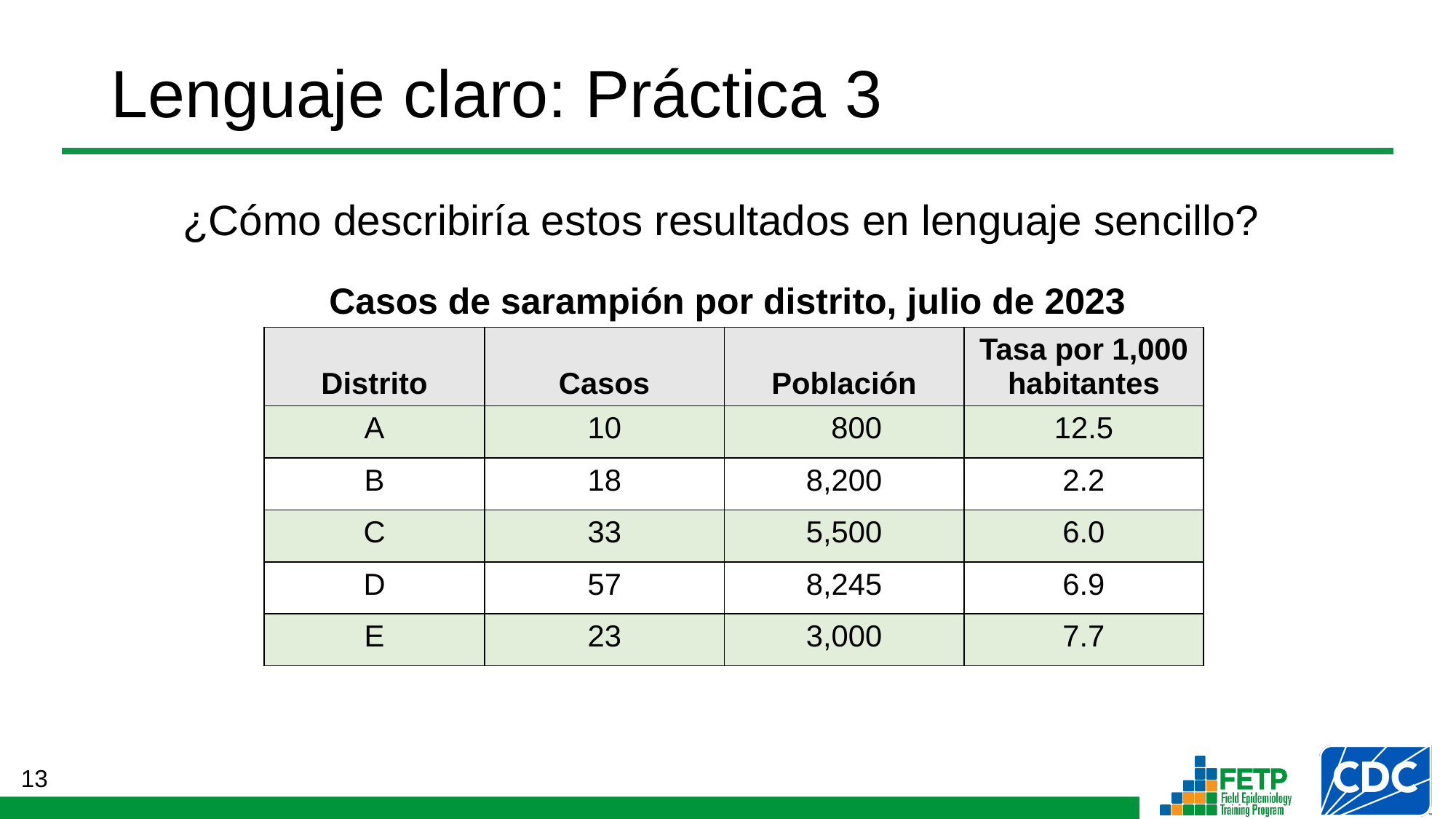

# Lenguaje claro: Práctica 3

¿Cómo describiría estos resultados en lenguaje sencillo?
Casos de sarampión por distrito, julio de 2023
| Distrito | Casos | Población | Tasa por 1,000 habitantes |
| --- | --- | --- | --- |
| A | 10 | 800 | 12.5 |
| B | 18 | 8,200 | 2.2 |
| C | 33 | 5,500 | 6.0 |
| D | 57 | 8,245 | 6.9 |
| E | 23 | 3,000 | 7.7 |